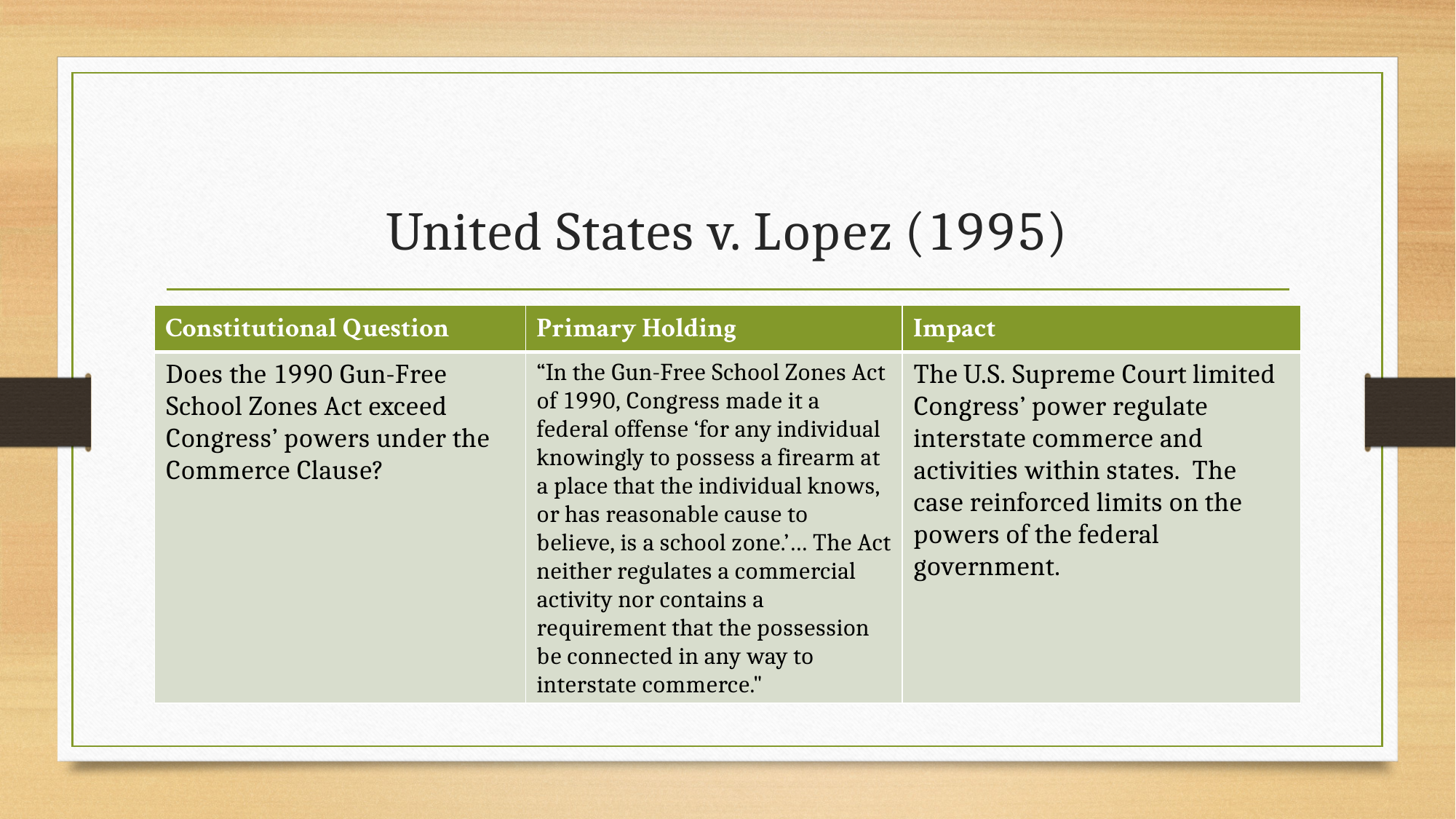

# United States v. Lopez (1995)
| Constitutional Question | Primary Holding | Impact |
| --- | --- | --- |
| Does the 1990 Gun-Free School Zones Act exceed Congress’ powers under the Commerce Clause? | “In the Gun-Free School Zones Act of 1990, Congress made it a federal offense ‘for any individual knowingly to possess a firearm at a place that the individual knows, or has reasonable cause to believe, is a school zone.’… The Act neither regulates a commercial activity nor contains a requirement that the possession be connected in any way to interstate commerce." | The U.S. Supreme Court limited Congress’ power regulate interstate commerce and activities within states. The case reinforced limits on the powers of the federal government. |